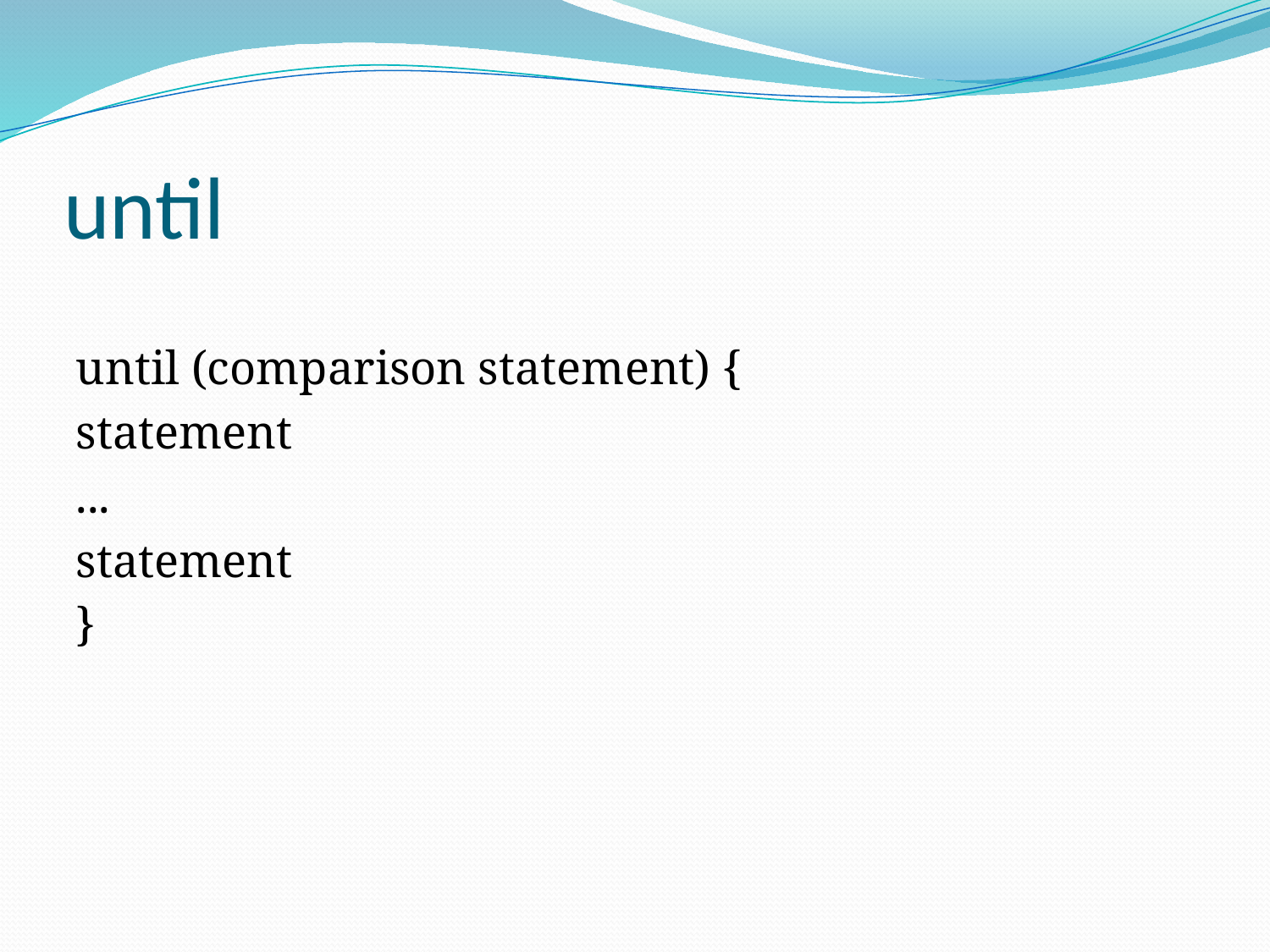

# until

until (comparison statement) {
statement
...
statement
}